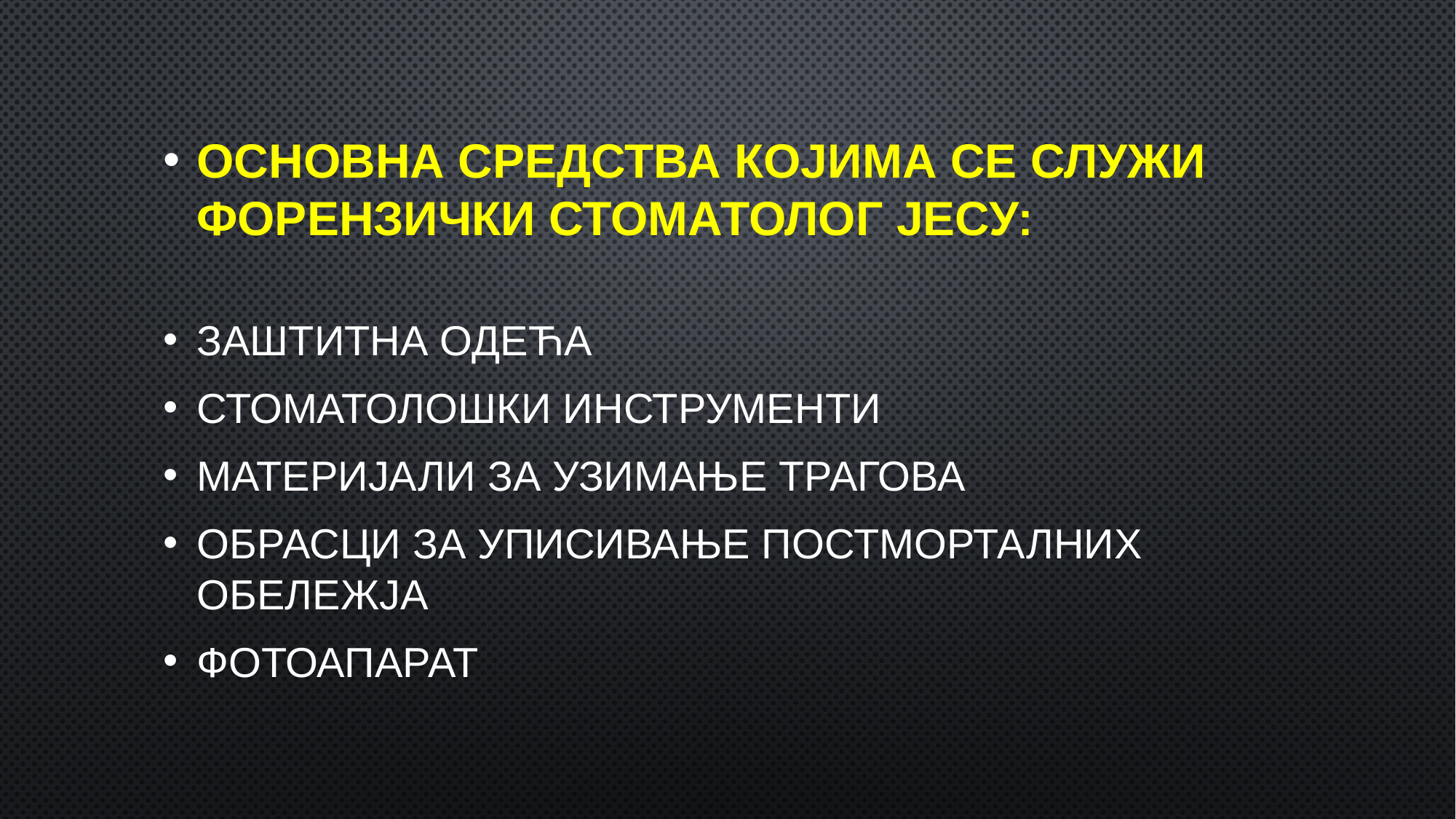

Основна средства којима се служи форензички стоматолог јесу:

Заштитна одећа
Стоматолошки инструменти
Материјали за узимање трагова
Обрасци за уписивање постморталних обележја
Фотоапарат